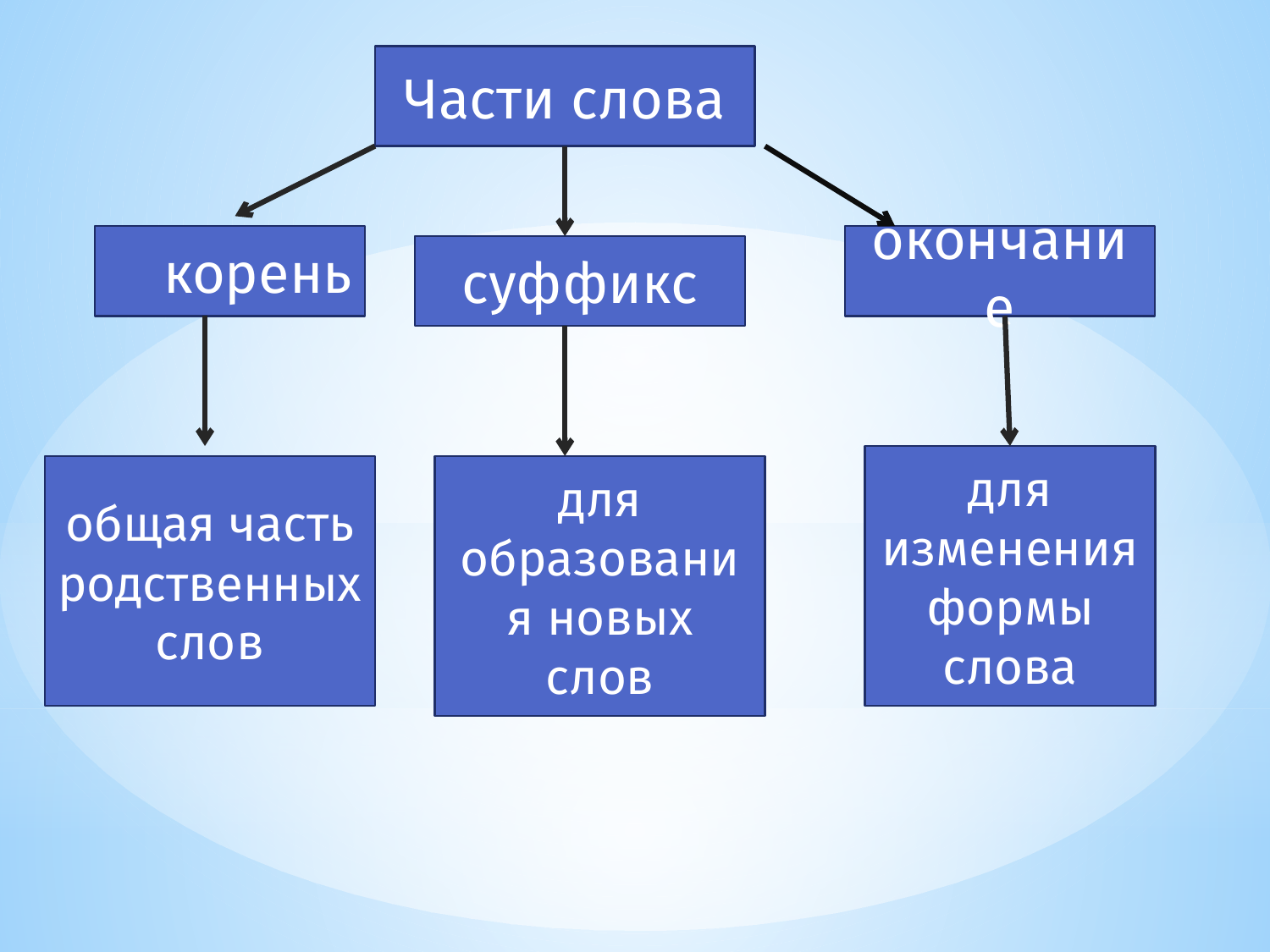

Части слова
корень
окончание
суффикс
для изменения формы слова
общая часть родственных слов
для образования новых слов